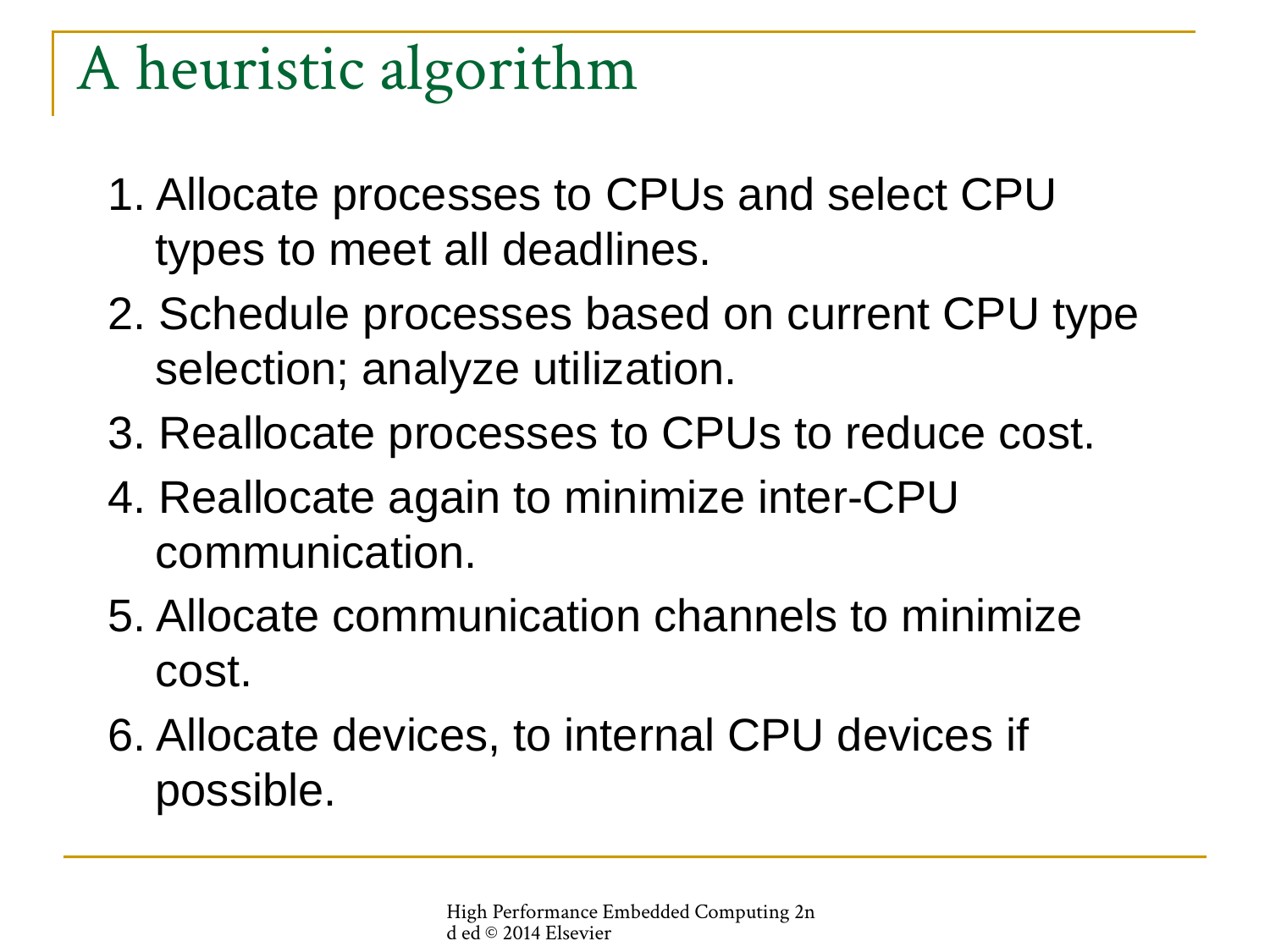

# A heuristic algorithm
1. Allocate processes to CPUs and select CPU types to meet all deadlines.
2. Schedule processes based on current CPU type selection; analyze utilization.
3. Reallocate processes to CPUs to reduce cost.
4. Reallocate again to minimize inter-CPU communication.
5. Allocate communication channels to minimize cost.
6. Allocate devices, to internal CPU devices if possible.
High Performance Embedded Computing 2nd ed © 2014 Elsevier